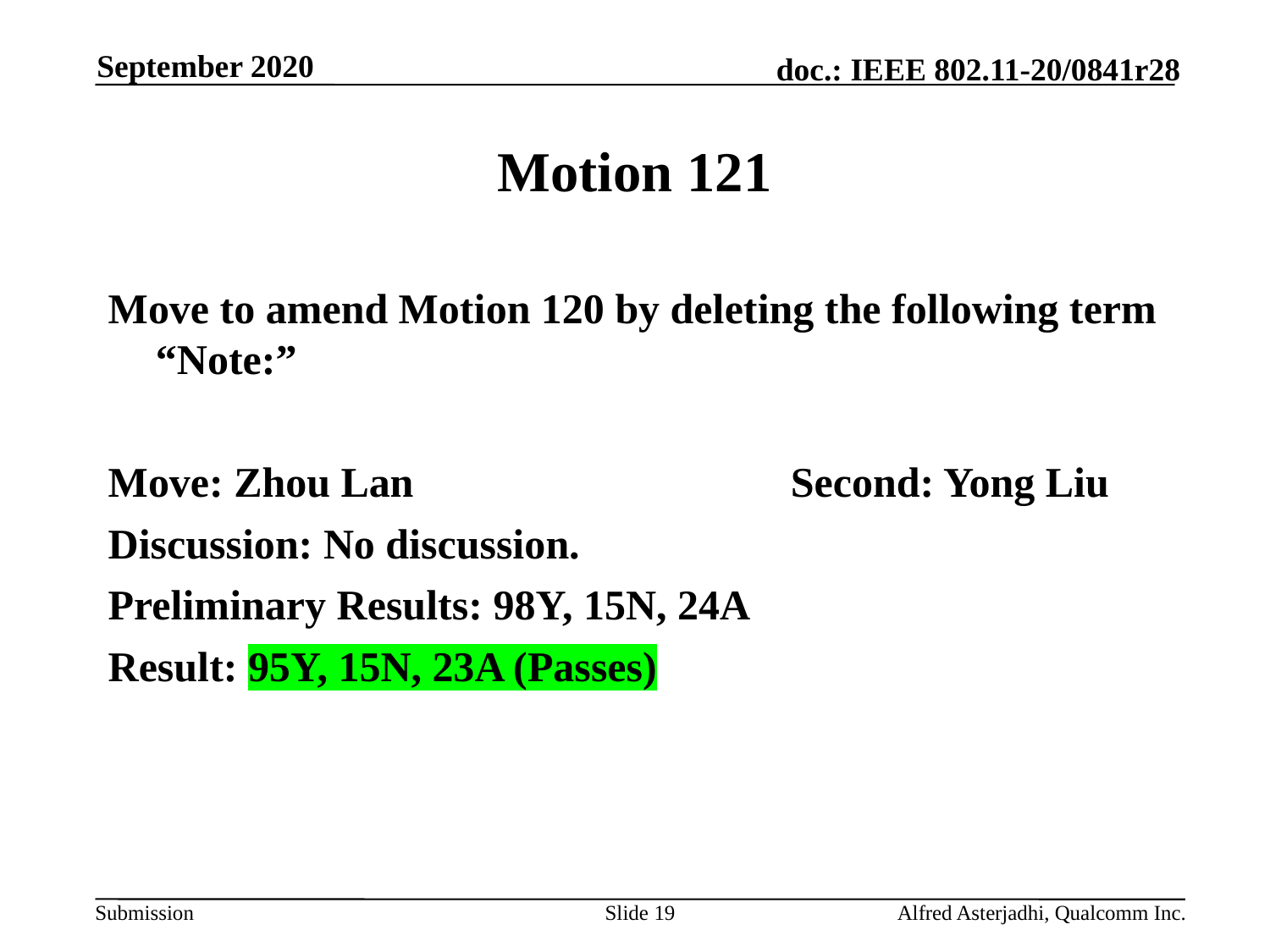

September 2020
# Motion 121
Move to amend Motion 120 by deleting the following term “Note:”

Move: Zhou Lan			Second: Yong Liu
Discussion: No discussion.
Preliminary Results: 98Y, 15N, 24A
Result: 95Y, 15N, 23A (Passes)
Slide 19
Alfred Asterjadhi, Qualcomm Inc.